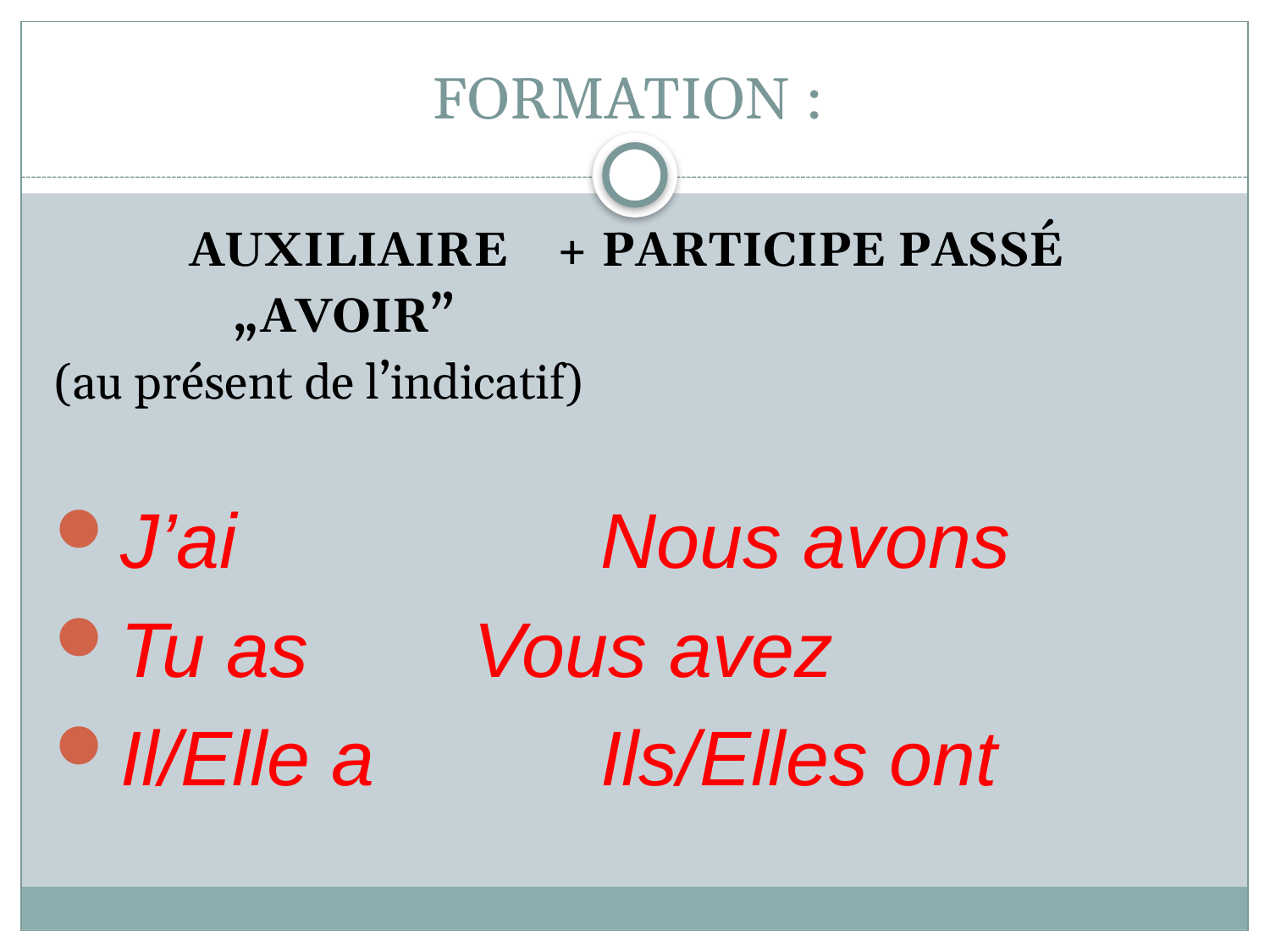

# FORMATION :
AUXILIAIRE    + PARTICIPE PASSÉ
               „AVOIR”
(au présent de l’indicatif)

J’ai			Nous avons
Tu as		Vous avez
Il/Elle a		Ils/Elles ont